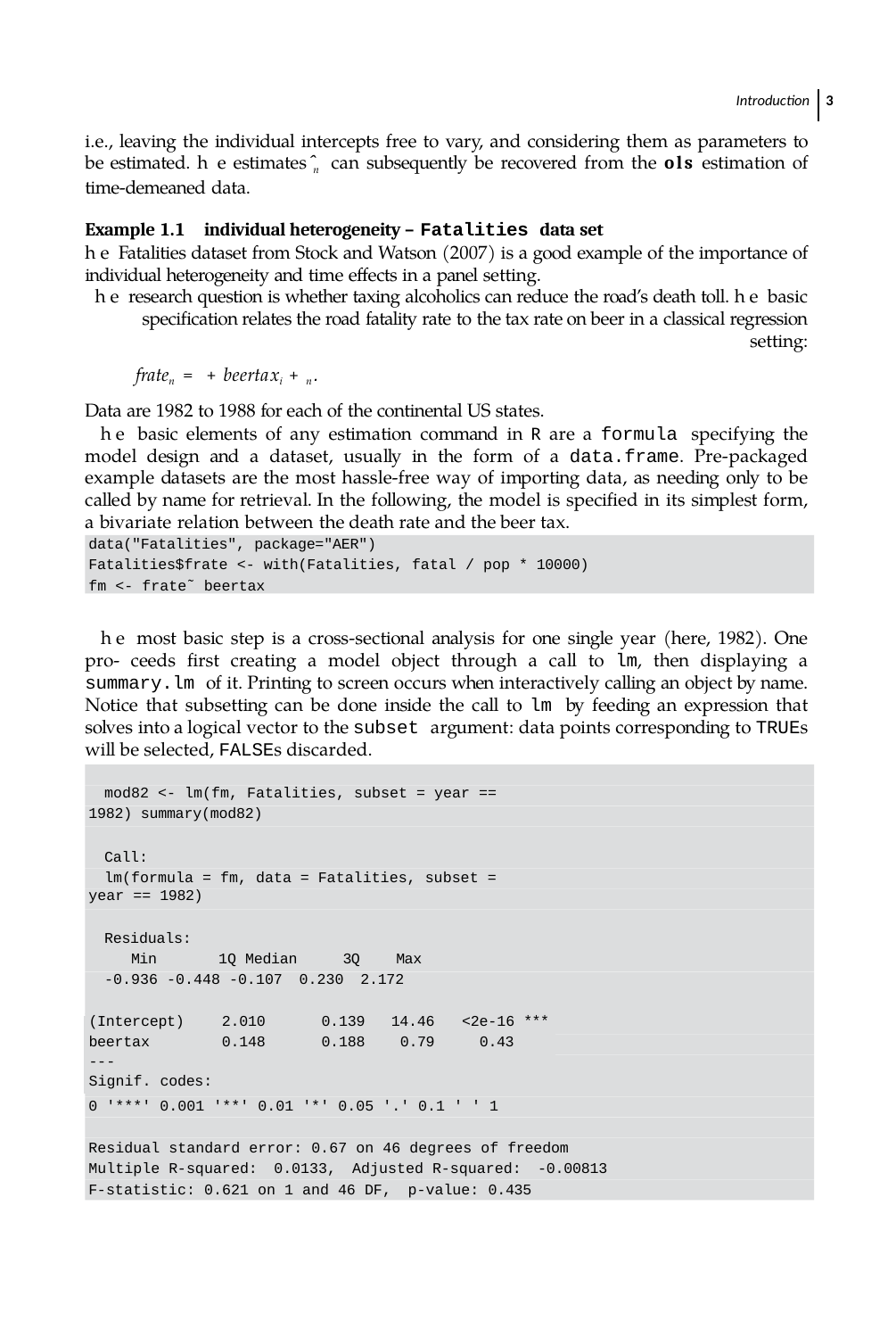

Introduction  3

i.e., leaving the individual intercepts free to vary, and considering them as parameters to be estimated. he estimates ̂n can subsequently be recovered from the ols estimation of time-demeaned data.

Example 1.1  individual heterogeneity – Fatalities data set
he Fatalities dataset from Stock and Watson (2007) is a good example of the importance of individual heterogeneity and time effects in a panel setting.
he research question is whether taxing alcoholics can reduce the road’s death toll. he basic
speciﬁcation relates the road fatality rate to the tax rate on beer in a classical regression setting:
fraten =  + beertaxi + n.
Data are 1982 to 1988 for each of the continental US states.
he basic elements of any estimation command in R are a formula specifying the model design and a dataset, usually in the form of a data.frame. Pre-packaged example datasets are the most hassle-free way of importing data, as needing only to be called by name for retrieval. In the following, the model is speciﬁed in its simplest form, a bivariate relation between the death rate and the beer tax.

data("Fatalities", package="AER")
Fatalities$frate <- with(Fatalities, fatal / pop * 10000) fm <- frate ̃ beertax
he most basic step is a cross-sectional analysis for one single year (here, 1982). One pro- ceeds ﬁrst creating a model object through a call to lm, then displaying a summary.lm of it. Printing to screen occurs when interactively calling an object by name. Notice that subsetting can be done inside the call to lm by feeding an expression that solves into a logical vector to the subset argument: data points corresponding to TRUEs will be selected, FALSEs discarded.

mod82 <- lm(fm, Fatalities, subset = year == 1982) summary(mod82)

Call:
lm(formula = fm, data = Fatalities, subset = year == 1982)

Residuals:
Min	1Q Median	3Q	Max
-0.936 -0.448 -0.107 0.230 2.172

Coefficients:
Estimate Std. Error t value Pr(>|t|)

| (Intercept) | 2.010 | 0.139 | 14.46 | <2e-16 \*\*\* |
| --- | --- | --- | --- | --- |
| beertax --- Signif. codes: | 0.148 | 0.188 | 0.79 | 0.43 |
0 '***' 0.001 '**' 0.01 '*' 0.05 '.' 0.1 ' ' 1

Residual standard error: 0.67 on 46 degrees of freedom Multiple R-squared: 0.0133, Adjusted R-squared: -0.00813
F-statistic: 0.621 on 1 and 46 DF, p-value: 0.435